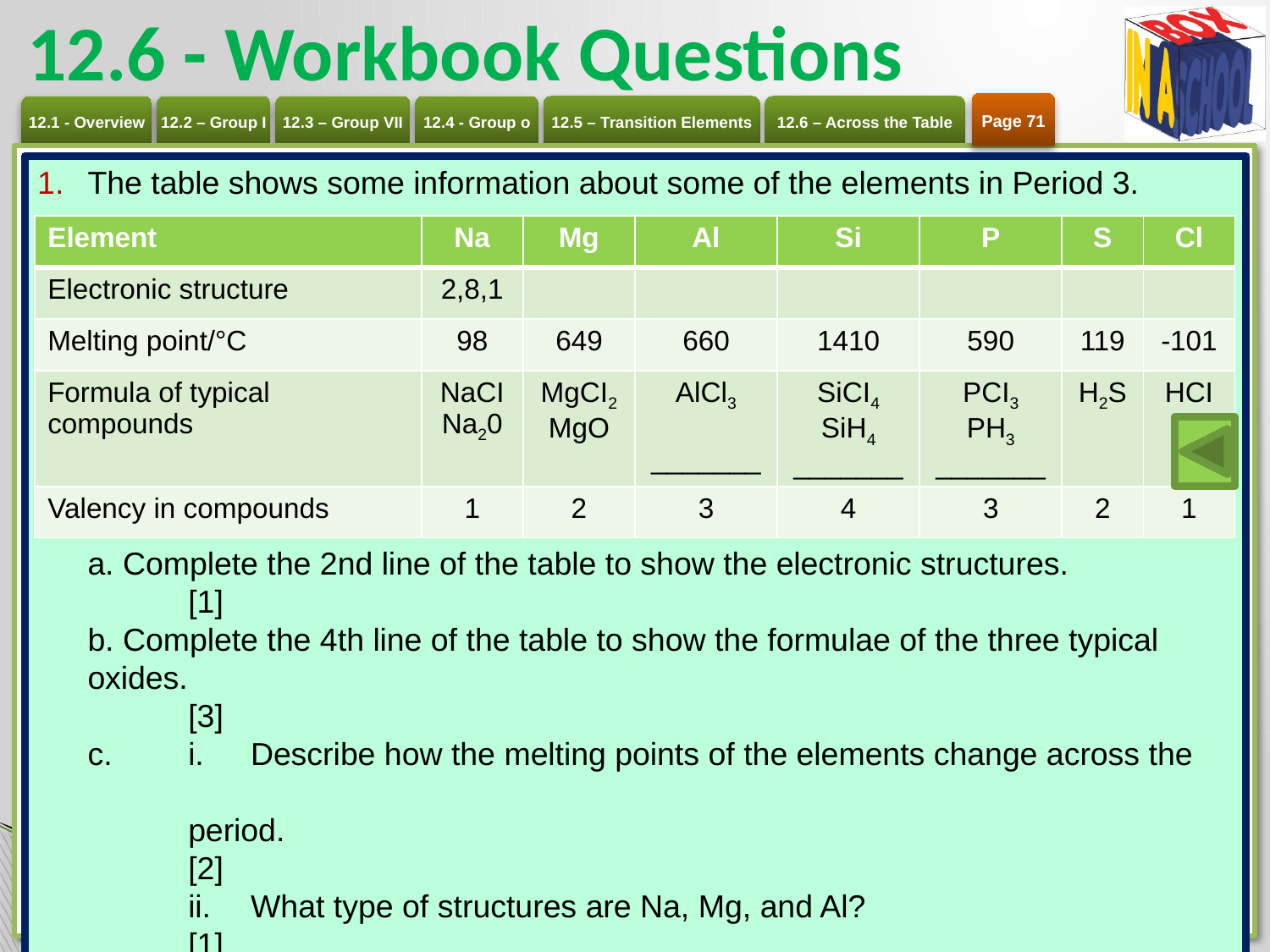

# 12.6 - Workbook Questions
Page 71
The table shows some information about some of the elements in Period 3.

a. Complete the 2nd line of the table to show the electronic structures. 	[1]
b. Complete the 4th line of the table to show the formulae of the three typical oxides. 		[3]
c. 	i. 	Describe how the melting points of the elements change across the 			period.	[2]
	ii. 	What type of structures are Na, Mg, and Al?	[1]
	iii. 	Explain in terms of structure and bonding why Si has the highest melting 		point in this period.	[2]
	iv. 	Explain in terms of structure and bonding why the melting points of P, S, 	and Cl are relatively low.
| Element | Na | Mg | Al | Si | P | S | Cl |
| --- | --- | --- | --- | --- | --- | --- | --- |
| Electronic structure | 2,8,1 |  |  |  |  |  |  |
| Melting point/°C | 98 | 649 | 660 | 1410 | 590 | 119 | -101 |
| Formula of typical compounds | NaCI Na20 | MgCI2 MgO | AlCl3 \_\_\_\_\_\_\_ | SiCI4 SiH4 \_\_\_\_\_\_\_ | PCI3 PH3 \_\_\_\_\_\_\_ | H2S | HCI |
| Valency in compounds | 1 | 2 | 3 | 4 | 3 | 2 | 1 |